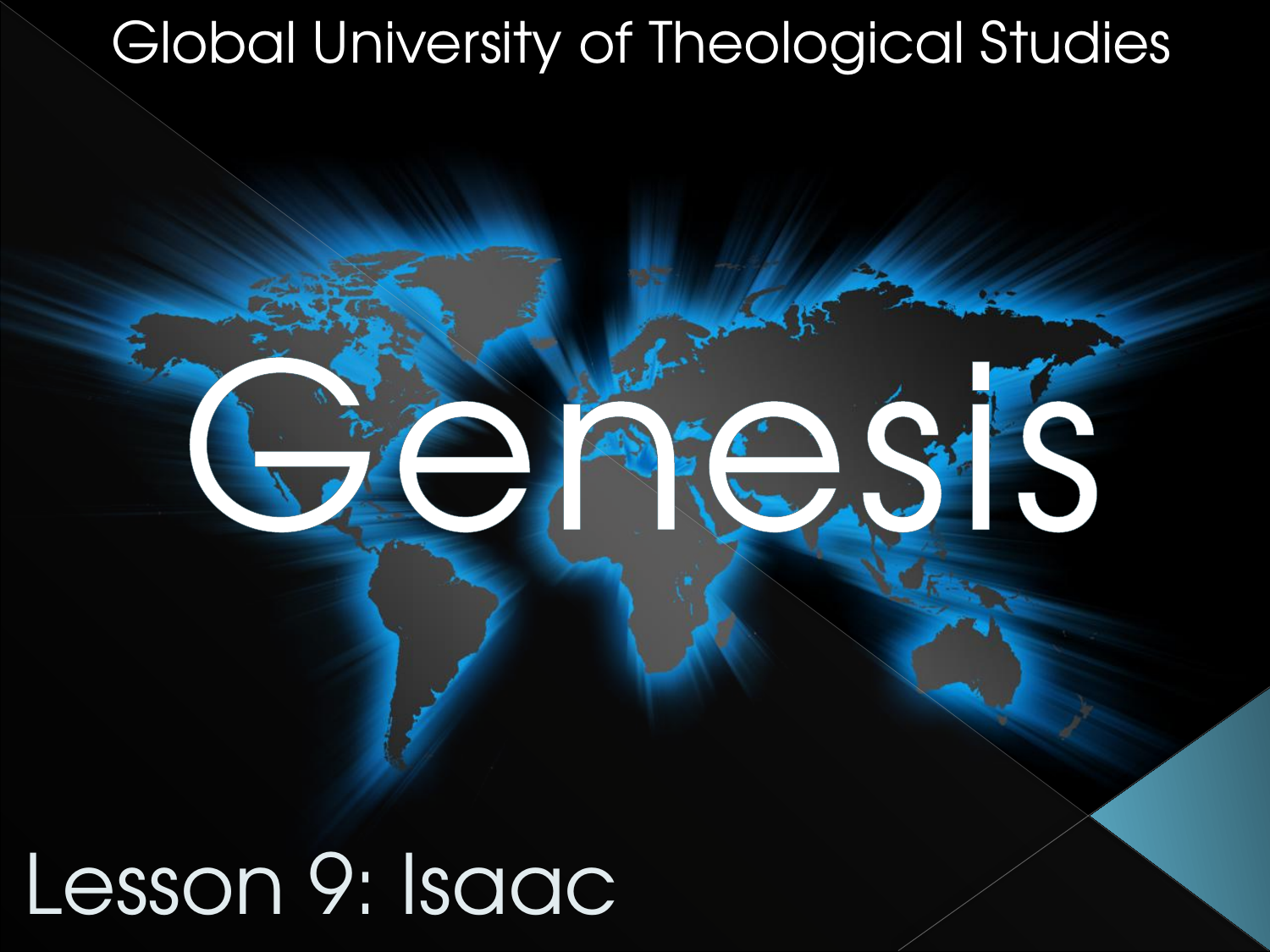

Global University of Theological Studies
# Genesis
Lesson 9: Isaac